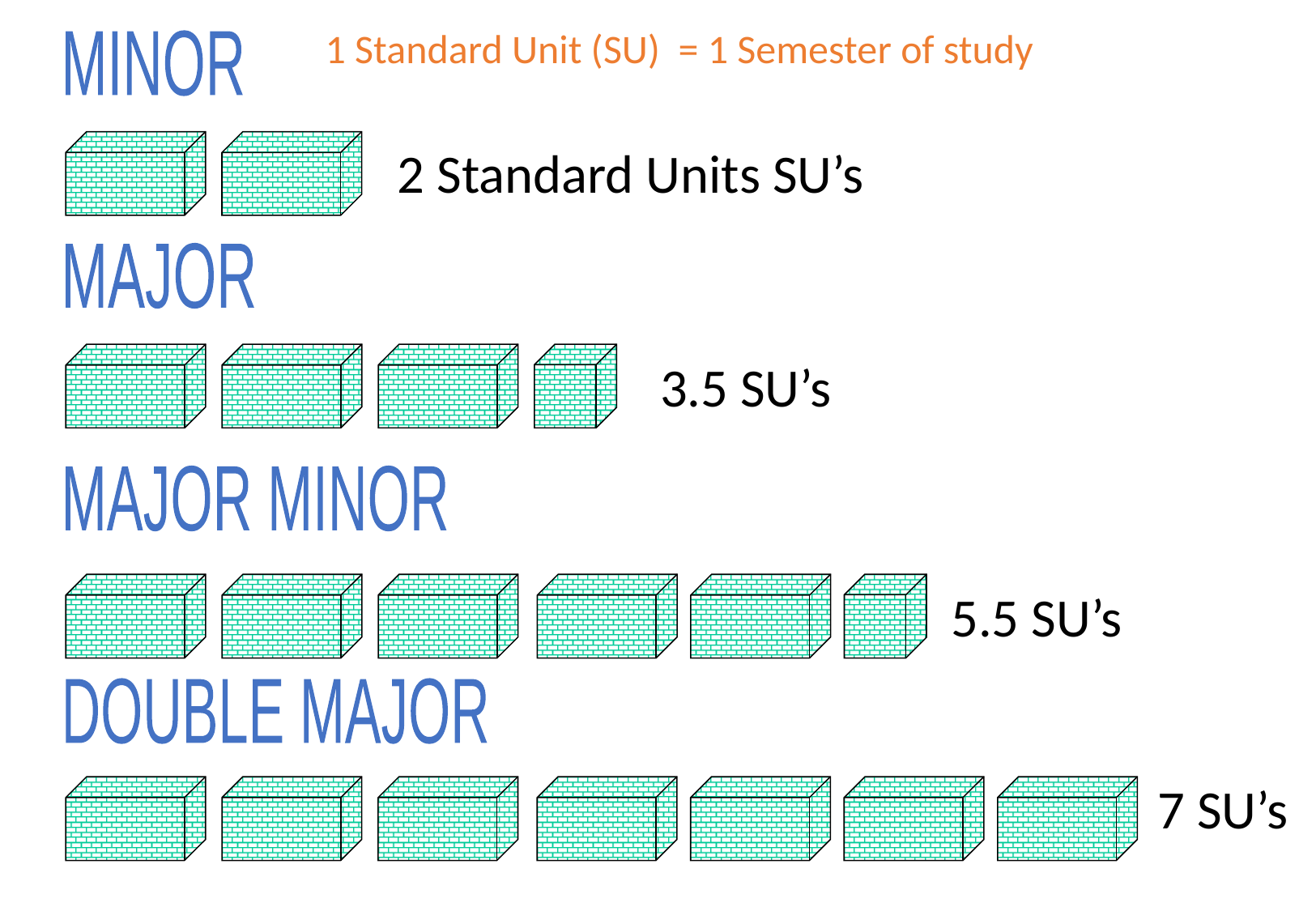

1 Standard Unit (SU)  = 1 Semester of study
MINOR

2 Standard Units SU’s
MAJOR

3.5 SU’s
MAJOR MINOR

5.5 SU’s
DOUBLE MAJOR
7 SU’s